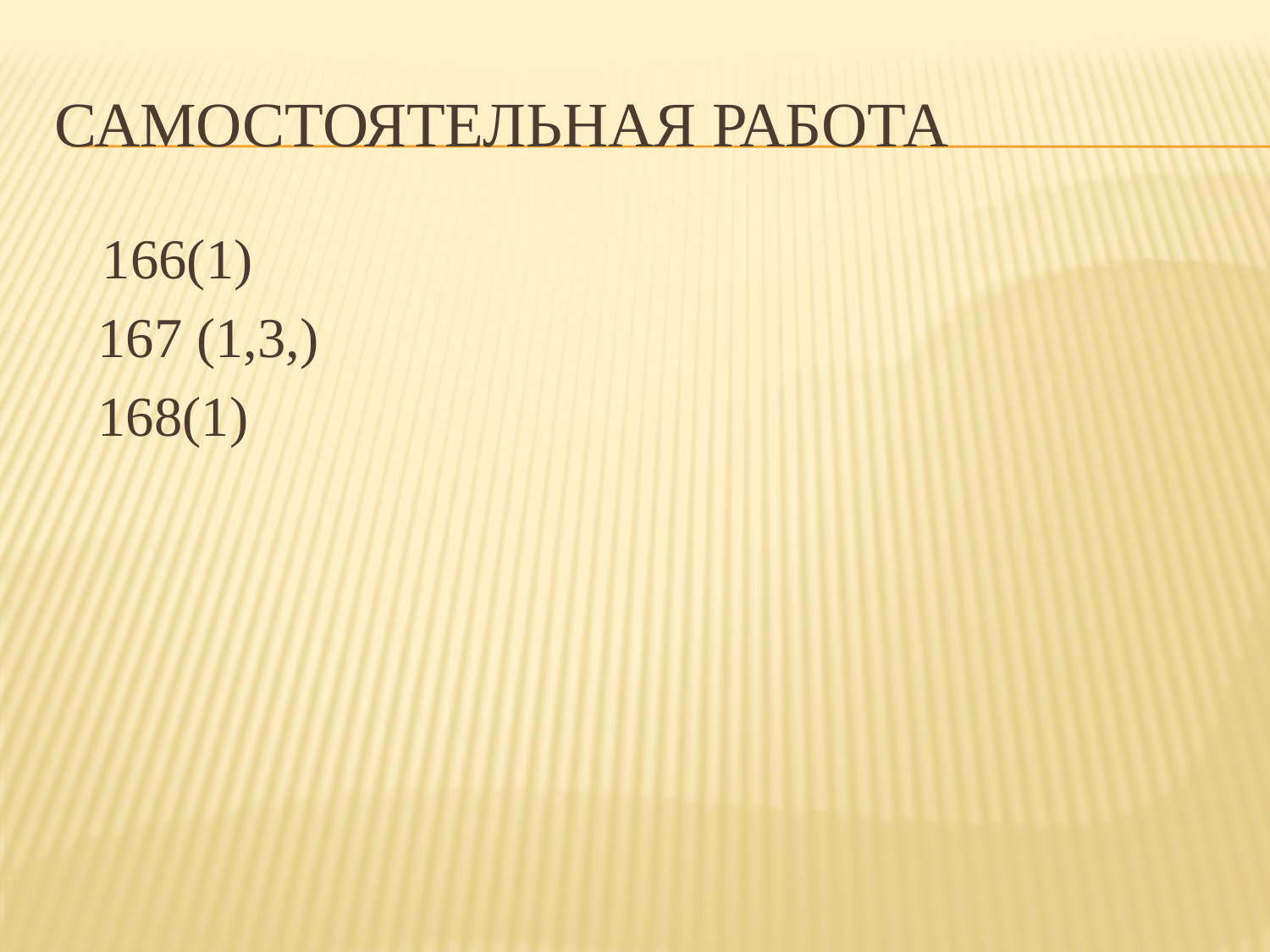

# Самостоятельная работа
   166(1)
   167 (1,3,)
   168(1)